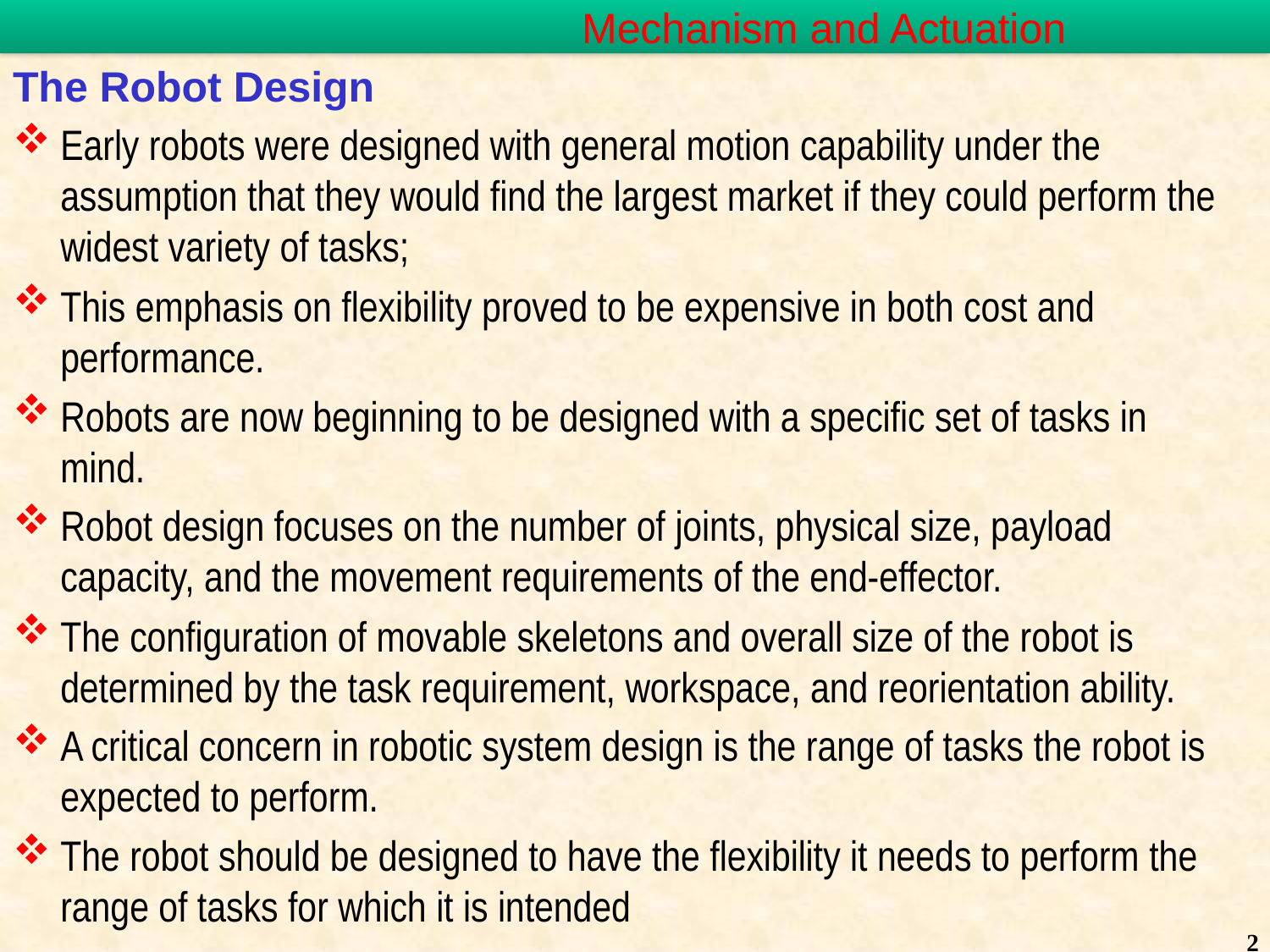

# Mechanism and Actuation
The Robot Design
Early robots were designed with general motion capability under the assumption that they would find the largest market if they could perform the widest variety of tasks;
This emphasis on flexibility proved to be expensive in both cost and performance.
Robots are now beginning to be designed with a specific set of tasks in mind.
Robot design focuses on the number of joints, physical size, payload capacity, and the movement requirements of the end-effector.
The configuration of movable skeletons and overall size of the robot is determined by the task requirement, workspace, and reorientation ability.
A critical concern in robotic system design is the range of tasks the robot is expected to perform.
The robot should be designed to have the flexibility it needs to perform the range of tasks for which it is intended
2